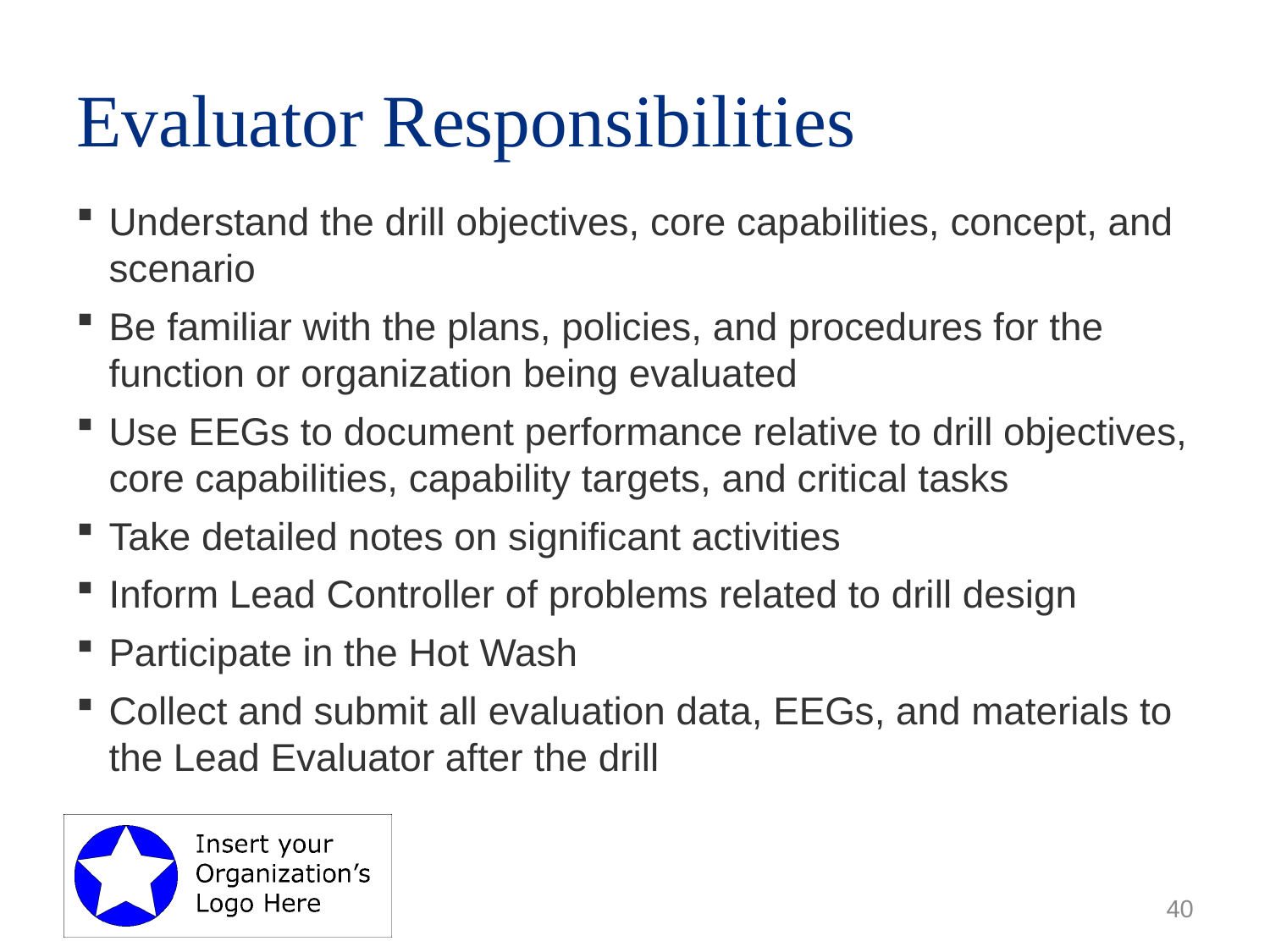

# Evaluator Responsibilities
Understand the drill objectives, core capabilities, concept, and scenario
Be familiar with the plans, policies, and procedures for the function or organization being evaluated
Use EEGs to document performance relative to drill objectives, core capabilities, capability targets, and critical tasks
Take detailed notes on significant activities
Inform Lead Controller of problems related to drill design
Participate in the Hot Wash
Collect and submit all evaluation data, EEGs, and materials to the Lead Evaluator after the drill
40